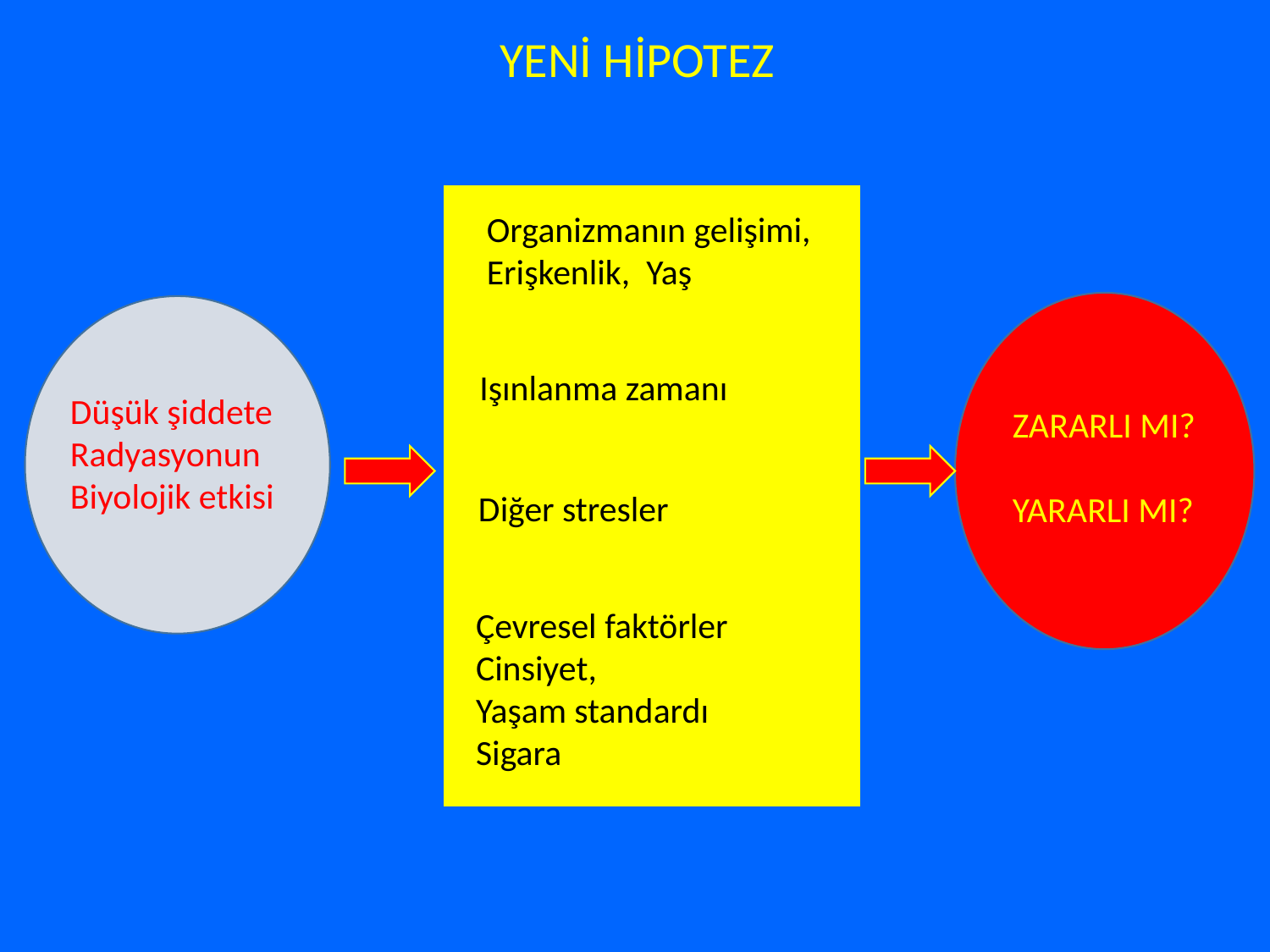

YENİ HİPOTEZ

Organizmanın gelişimi,
Erişkenlik,  Yaş

Işınlanma zamanı
Düşük şiddete
Radyasyonun
Biyolojik etkisi
ZARARLI MI?

YARARLI MI?

Diğer stresler
Çevresel faktörler
Cinsiyet,
Yaşam standardı
Sigara